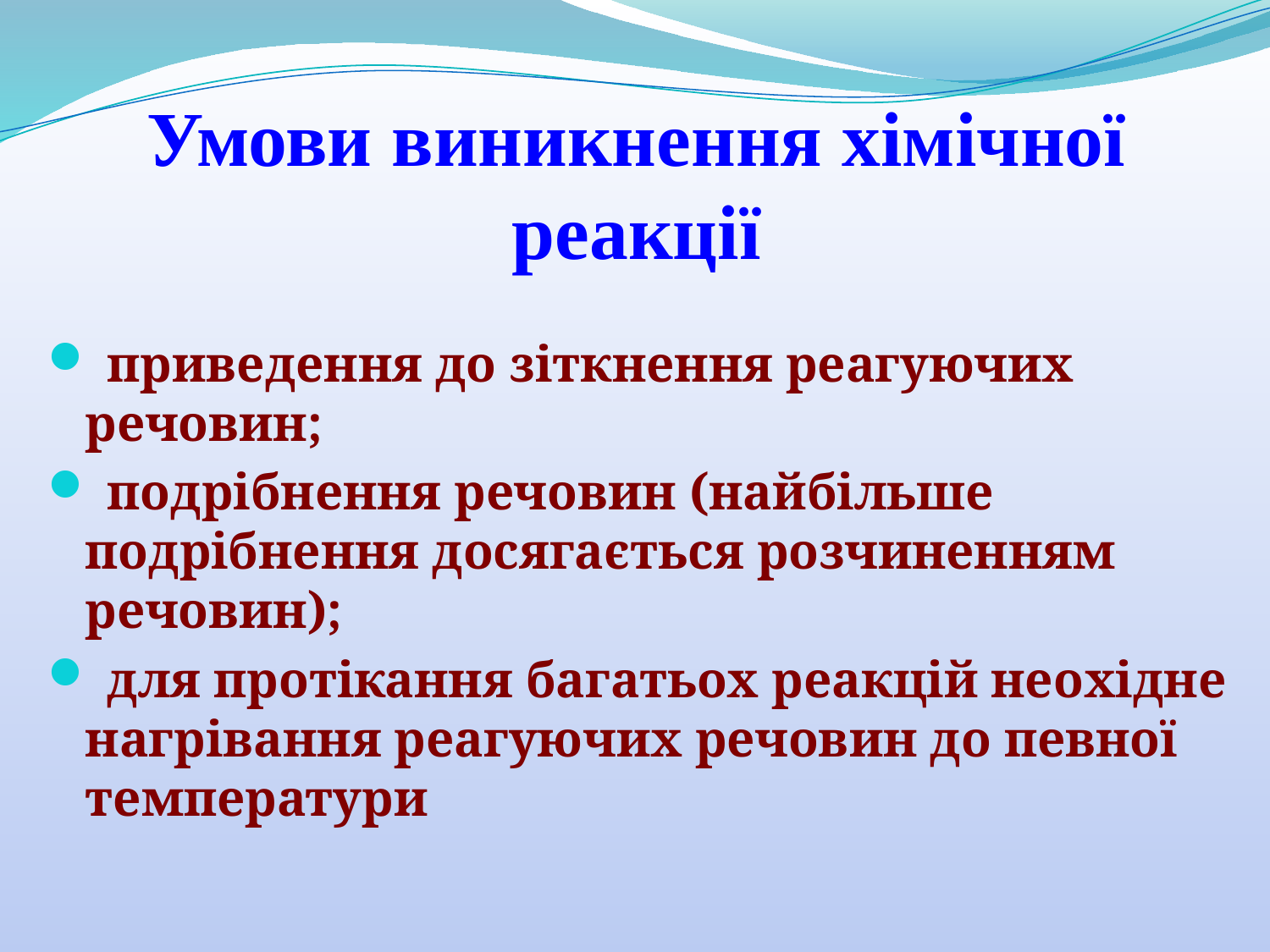

# Умови виникнення хімічної реакції
 приведення до зіткнення реагуючих речовин;
 подрібнення речовин (найбільше подрібнення досягається розчиненням речовин);
 для протікання багатьох реакцій неохідне нагрівання реагуючих речовин до певної температури